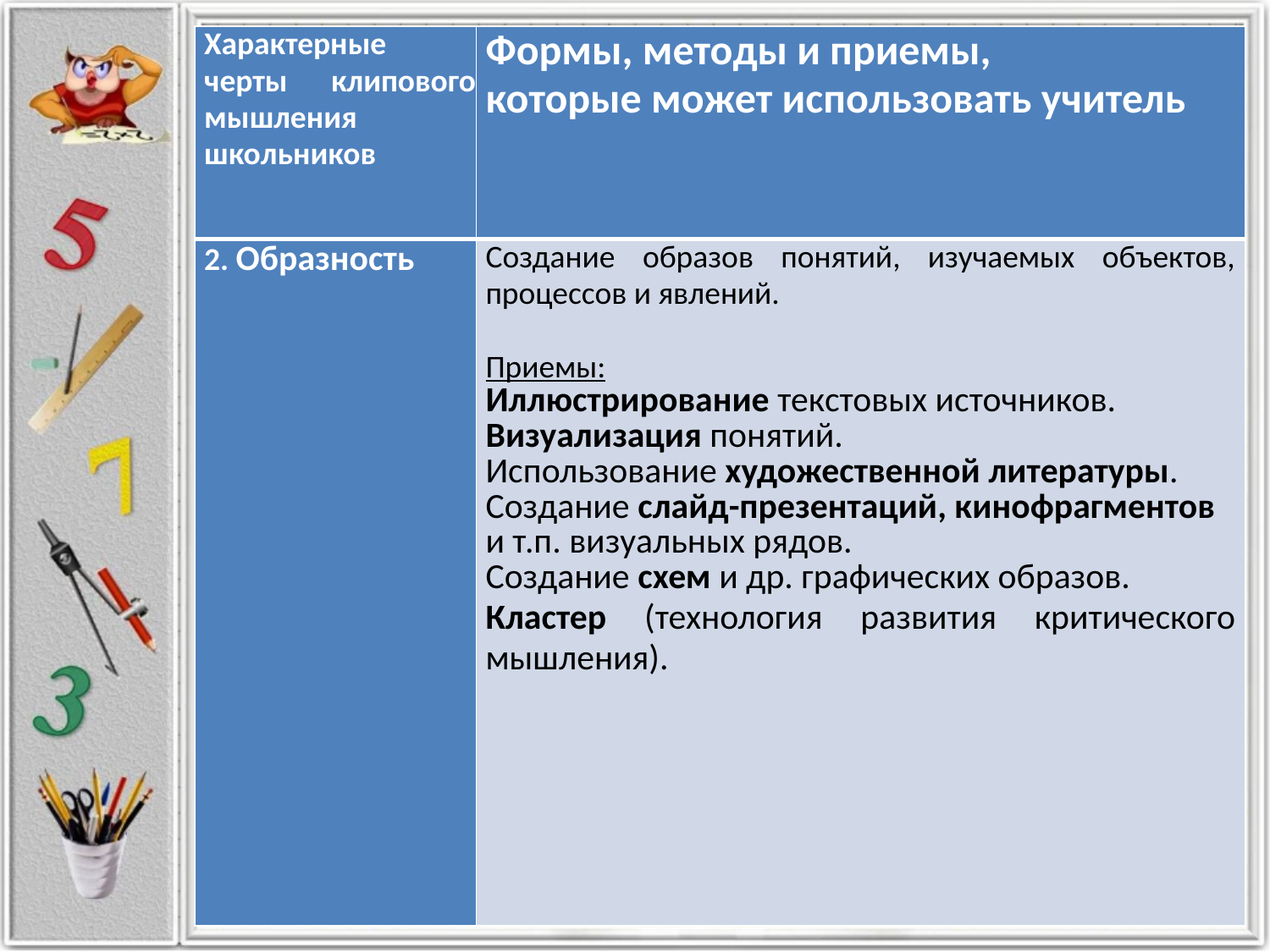

| Характерные черты клипового мышления школьников | Формы, методы и приемы, которые может использовать учитель |
| --- | --- |
| 2. Образность | Создание образов понятий, изучаемых объектов, процессов и явлений. Приемы: Иллюстрирование текстовых источников. Визуализация понятий. Использование художественной литературы. Создание слайд-презентаций, кинофрагментов и т.п. визуальных рядов. Создание схем и др. графических образов. Кластер (технология развития критического мышления). |
#